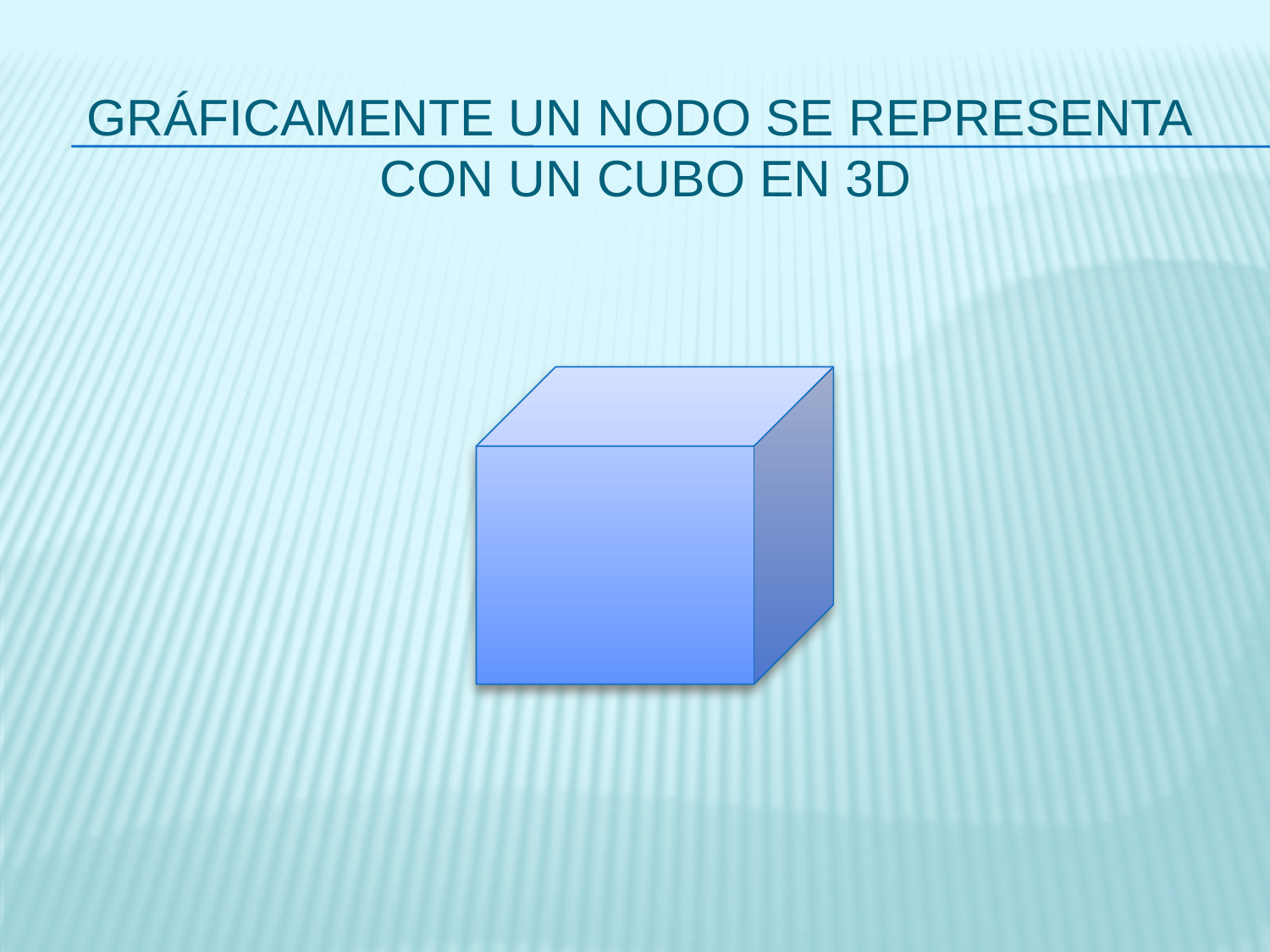

# Gráficamente un nodo se representa con un cubo en 3d